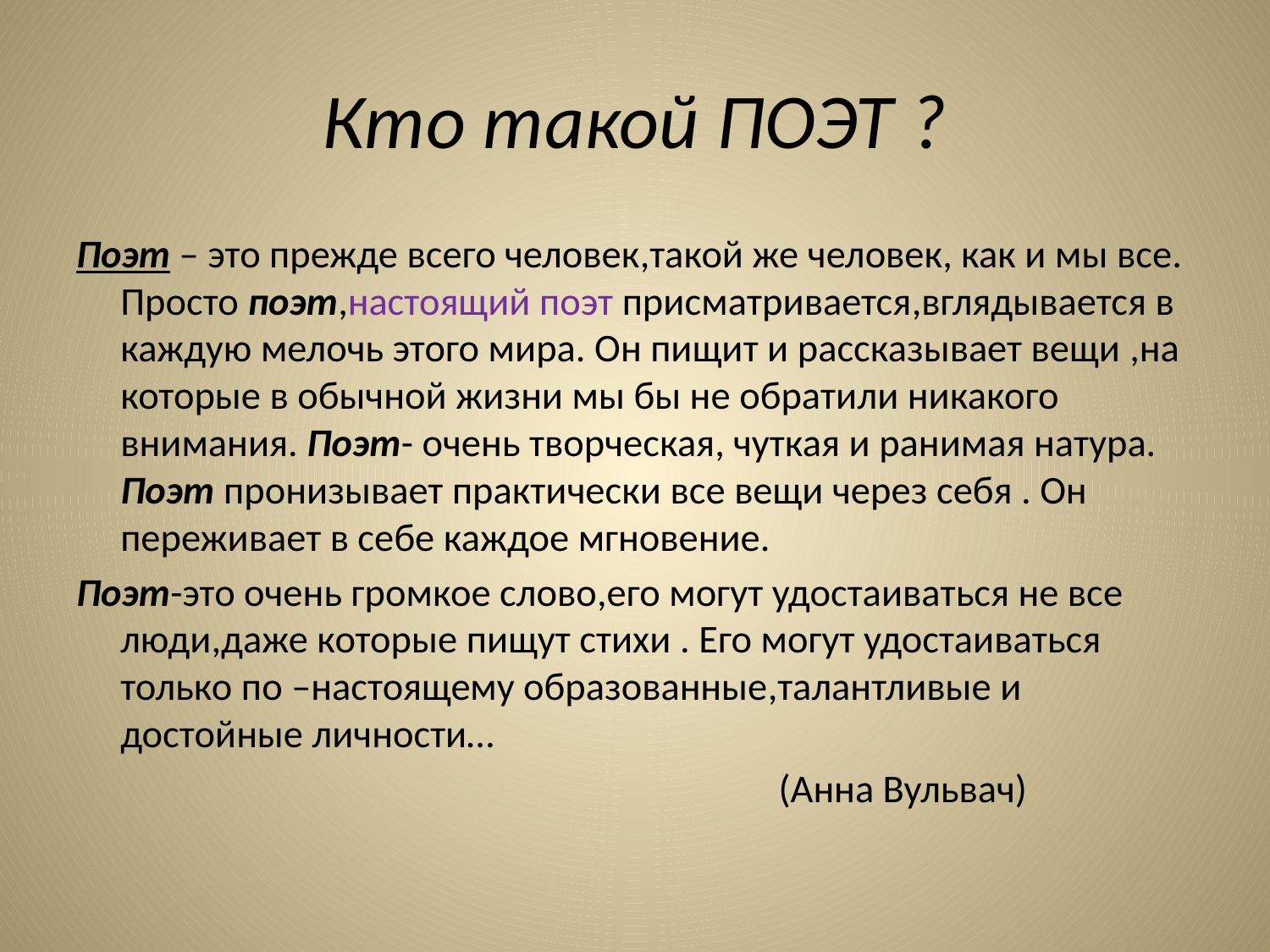

# Кто такой ПОЭТ ?
Поэт – это прежде всего человек,такой же человек, как и мы все. Просто поэт,настоящий поэт присматривается,вглядывается в каждую мелочь этого мира. Он пищит и рассказывает вещи ,на которые в обычной жизни мы бы не обратили никакого внимания. Поэт- очень творческая, чуткая и ранимая натура. Поэт пронизывает практически все вещи через себя . Он переживает в себе каждое мгновение.
Поэт-это очень громкое слово,его могут удостаиваться не все люди,даже которые пищут стихи . Его могут удостаиваться  только по –настоящему образованные,талантливые и достойные личности…
                                                                               (Анна Вульвач)